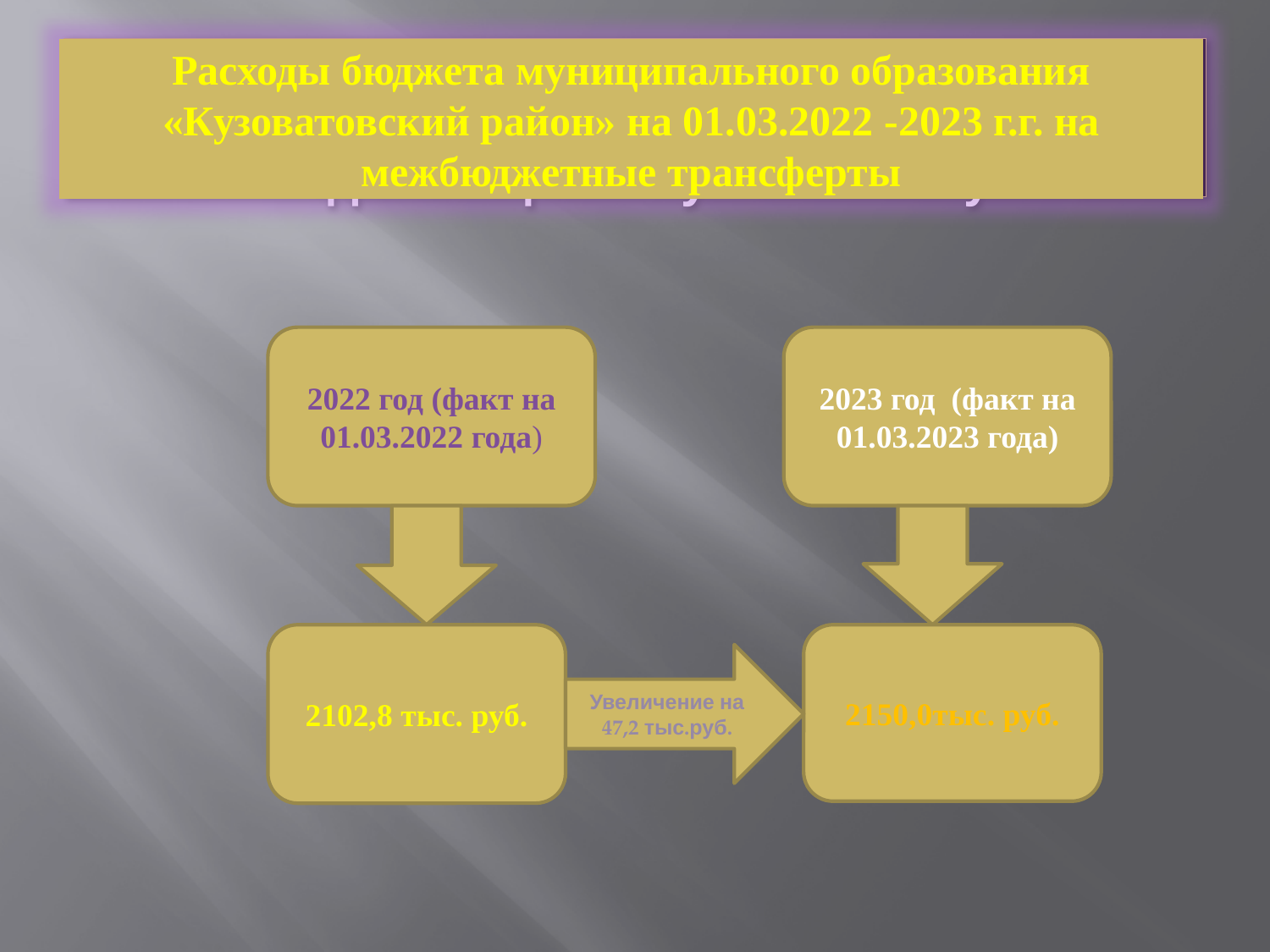

# Расходы бюджета муниципального образования «Кузоватовский район» на 2014 год на социальную политику
Расходы бюджета муниципального образования «Кузоватовский район» на 01.03.2022 -2023 г.г. на межбюджетные трансферты
2022 год (факт на 01.03.2022 года)
2023 год  (факт на 01.03.2023 года)

2102,8 тыс. руб.
2150,0тыс. руб.
Увеличение на 47,2 тыс.руб.